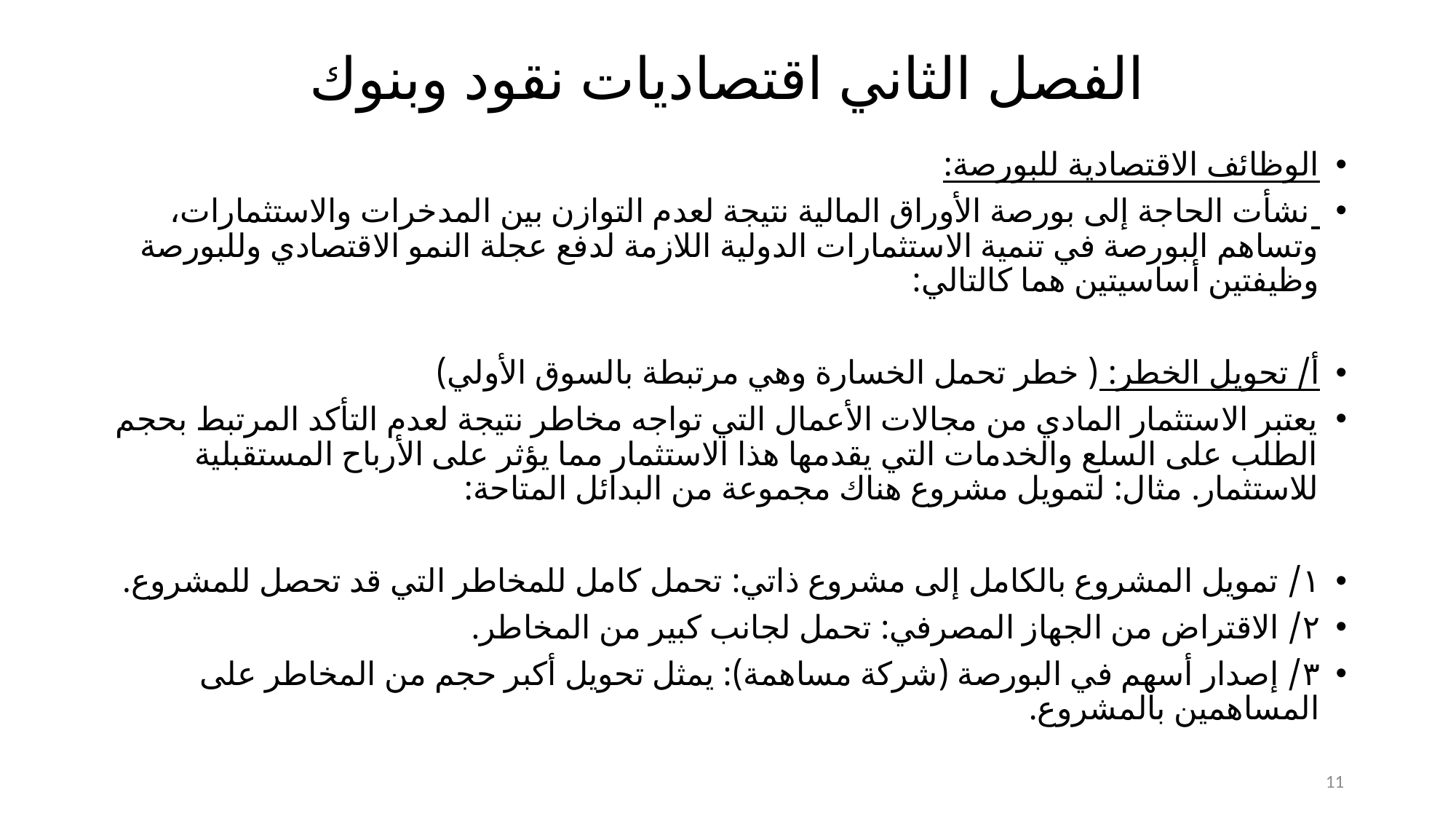

# الفصل الثاني اقتصاديات نقود وبنوك
الوظائف الاقتصادية للبورصة:
 نشأت الحاجة إلى بورصة الأوراق المالية نتيجة لعدم التوازن بين المدخرات والاستثمارات، وتساهم البورصة في تنمية الاستثمارات الدولية اللازمة لدفع عجلة النمو الاقتصادي وللبورصة وظيفتين أساسيتين هما كالتالي:

أ/ تحويل الخطر: ( خطر تحمل الخسارة وهي مرتبطة بالسوق الأولي)
يعتبر الاستثمار المادي من مجالات الأعمال التي تواجه مخاطر نتيجة لعدم التأكد المرتبط بحجم الطلب على السلع والخدمات التي يقدمها هذا الاستثمار مما يؤثر على الأرباح المستقبلية للاستثمار. مثال: لتمويل مشروع هناك مجموعة من البدائل المتاحة:

١/ تمويل المشروع بالكامل إلى مشروع ذاتي: تحمل كامل للمخاطر التي قد تحصل للمشروع.
٢/ الاقتراض من الجهاز المصرفي: تحمل لجانب كبير من المخاطر.
٣/ إصدار أسهم في البورصة (شركة مساهمة): يمثل تحويل أكبر حجم من المخاطر على المساهمين بالمشروع.

11